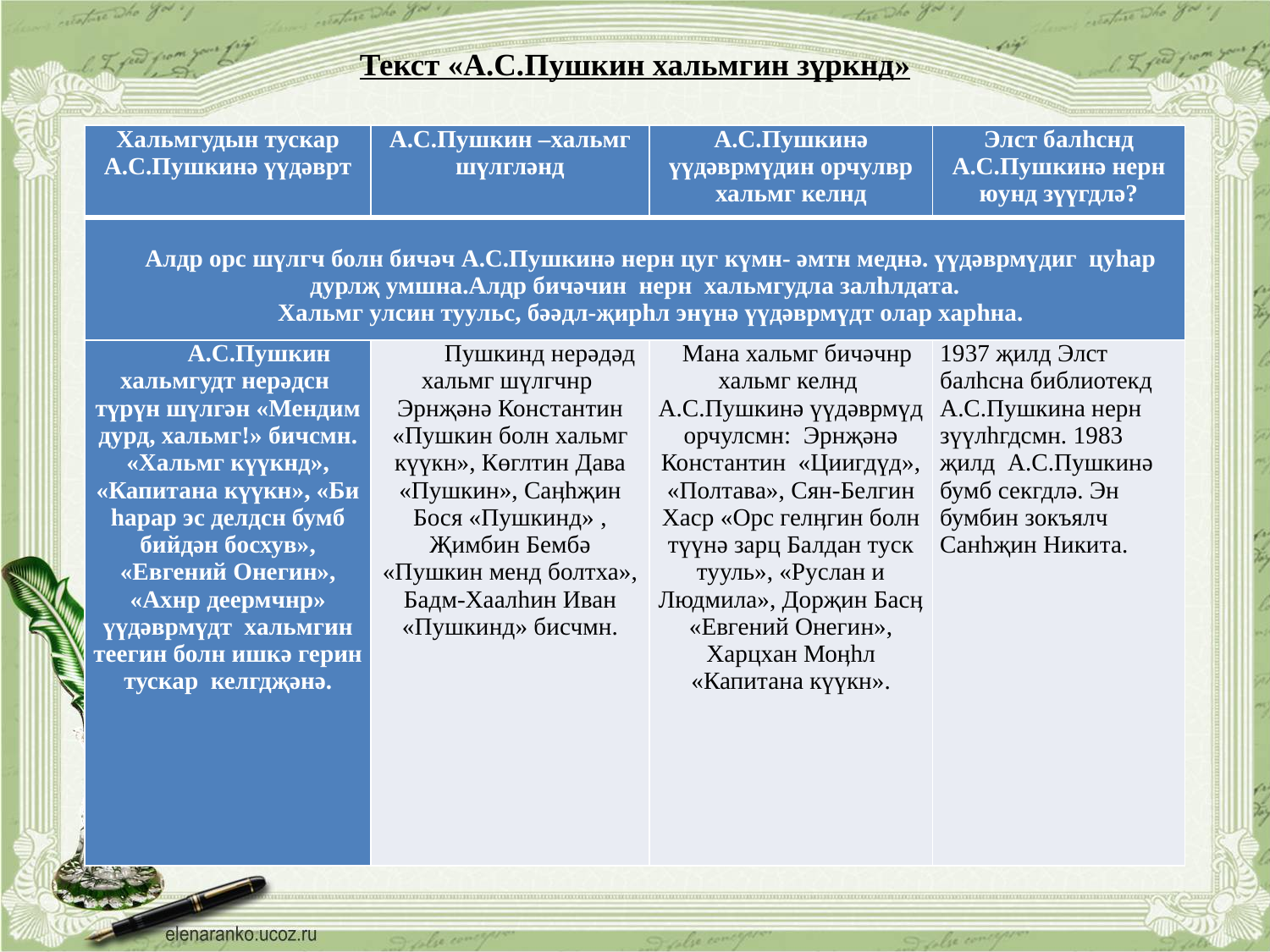

# Текст «А.С.Пушкин хальмгин зүркнд»
| Хальмгудын тускар А.С.Пушкинə үүдəврт | А.С.Пушкин –хальмг шүлглəнд | А.С.Пушкинə үүдəврмүдин орчулвр хальмг келнд | Элст балһснд А.С.Пушкинə нерн юунд зүүгдлə? |
| --- | --- | --- | --- |
| Алдр орс шүлгч болн бичəч А.С.Пушкинə нерн цуг күмн- әмтн меднә. үүдəврмүдиг цуһар дурлҗ умшна.Алдр бичəчин нерн хальмгудла залһлдата. Хальмг улсин туульс, бəəдл-җирһл энүнə үүдəврмүдт олар харһна. |  |  |  |
| А.С.Пушкин хальмгудт нерəдсн түрүн шүлгəн «Мендим дурд, хальмг!» бичсмн. «Хальмг күүкнд», «Капитана күүкн», «Би һарар эс делдсн бумб бийдән босхув», «Евгений Онегин», «Ахнр деермчнр» үүдəврмүдт хальмгин теегин болн ишкə герин тускар келгдҗəнə. | Пушкинд нерəдəд хальмг шүлгчнр Эрнҗəнə Константин «Пушкин болн хальмг күүкн», Кɵглтин Дава «Пушкин», Саӊһҗин Бося «Пушкинд» , Җимбин Бембə «Пушкин менд болтха», Бадм-Хаалһин Иван «Пушкинд» бисчмн. | Мана хальмг бичəчнр хальмг келнд А.С.Пушкинə үүдəврмүд орчулсмн: Эрнҗəнə Константин «Циигдүд», «Полтава», Сян-Белгин Хаср «Орс гелӊгин болн түүнə зарц Балдан туск тууль», «Руслан и Людмила», Дорҗин Басӊ «Евгений Онегин», Харцхан Моӊһл «Капитана күүкн». | 1937 җилд Элст балһсна библиотекд А.С.Пушкина нерн зүүлһгдсмн. 1983 җилд А.С.Пушкинə бумб секгдлə. Эн бумбин зокъялч Санһҗин Никита. |